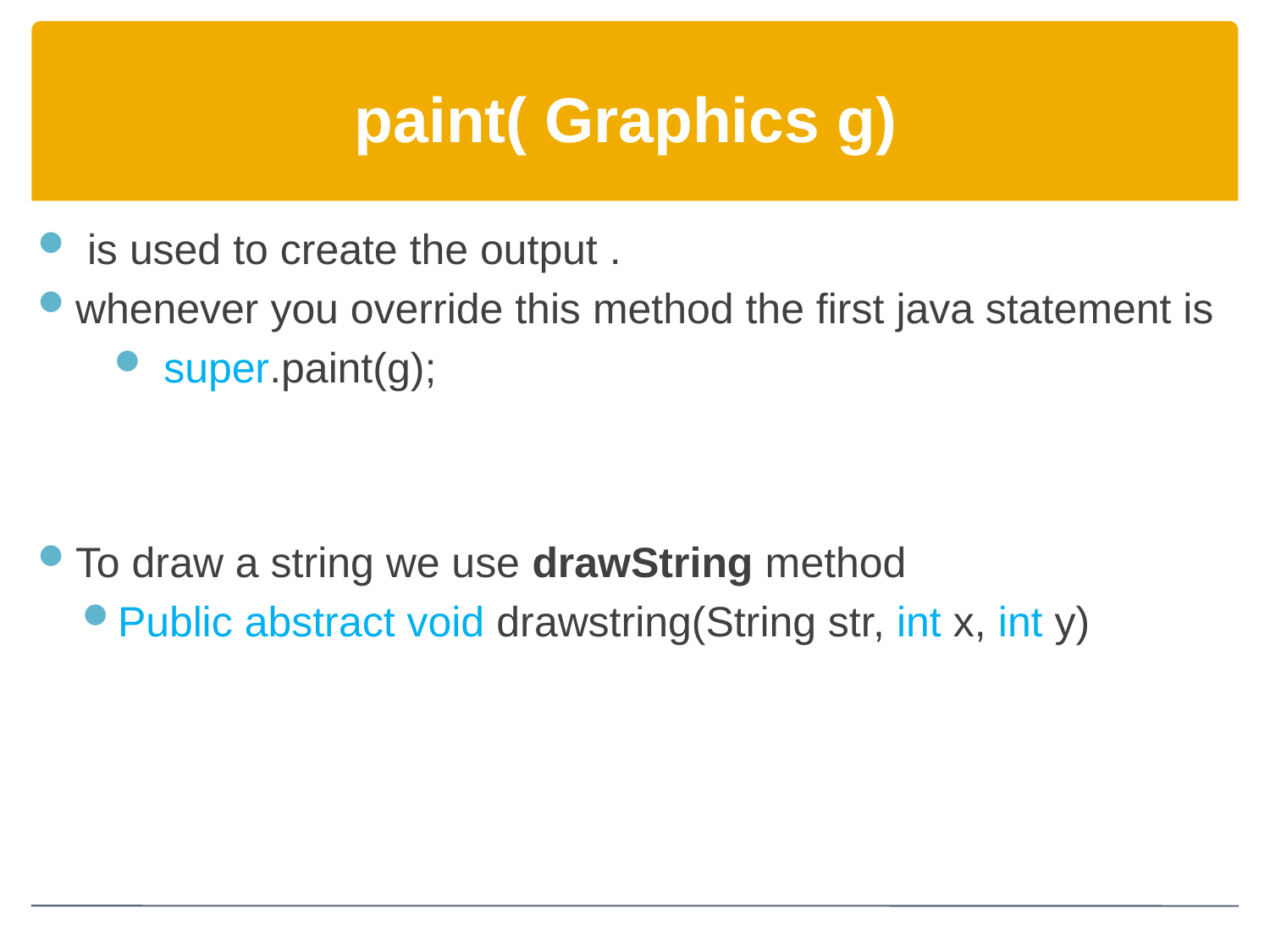

# paint( Graphics g)
 is used to create the output .
whenever you override this method the first java statement is
 super.paint(g);

To draw a string we use drawString method
Public abstract void drawstring(String str, int x, int y)